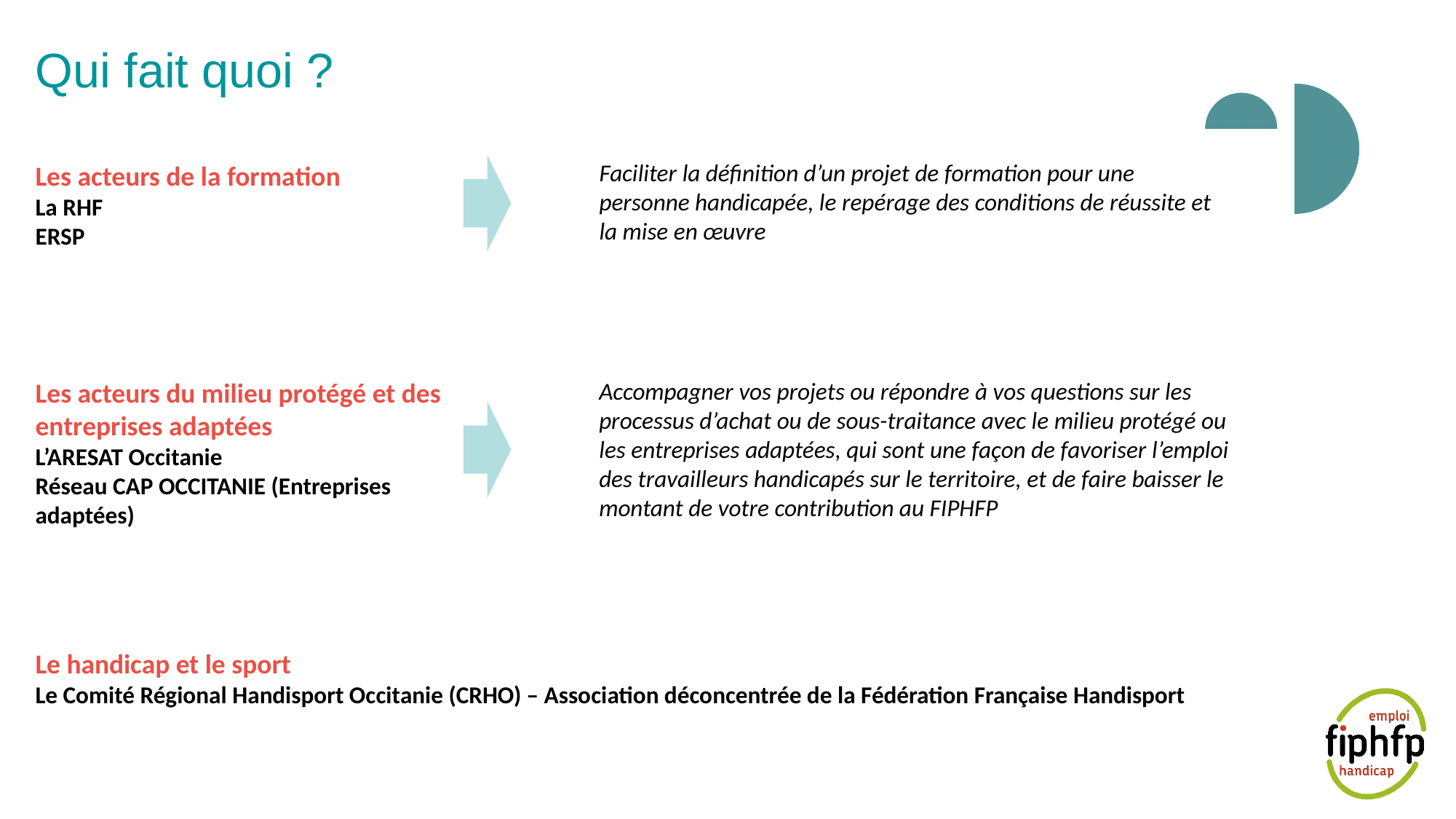

Qui fait quoi ?

Les acteurs de la formation
La RHF
ERSP

Faciliter la définition d’un projet de formation pour une personne handicapée, le repérage des conditions de réussite et la mise en œuvre

Les acteurs du milieu protégé et des entreprises adaptées
L’ARESAT Occitanie
Réseau CAP OCCITANIE (Entreprises adaptées)
Accompagner vos projets ou répondre à vos questions sur les processus d’achat ou de sous-traitance avec le milieu protégé ou les entreprises adaptées, qui sont une façon de favoriser l’emploi des travailleurs handicapés sur le territoire, et de faire baisser le montant de votre contribution au FIPHFP

Le handicap et le sport
Le Comité Régional Handisport Occitanie (CRHO) – Association déconcentrée de la Fédération Française Handisport